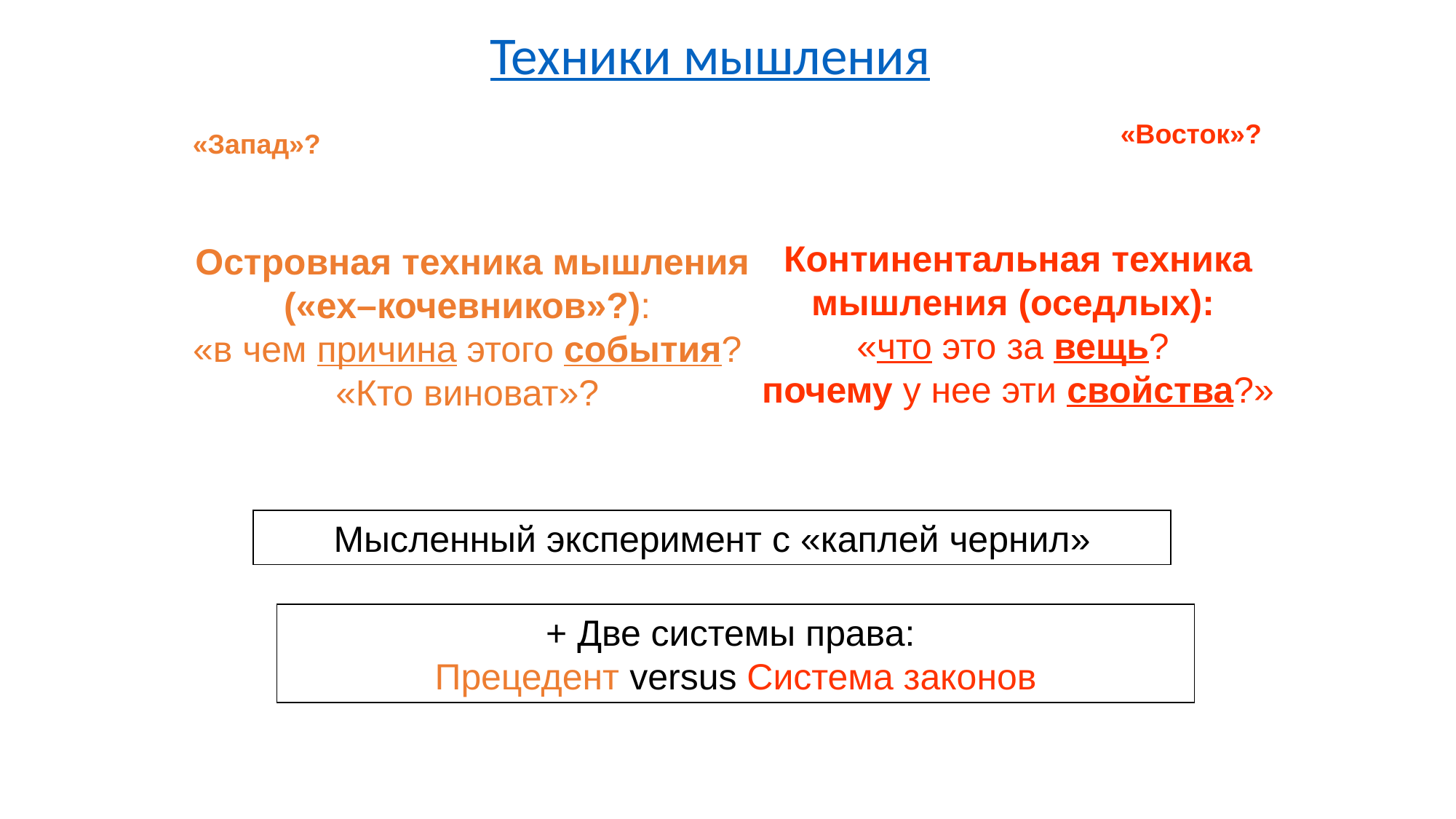

# Техники мышления
«Восток»?
«Запад»?
Континентальная техника мышления (оседлых):
«что это за вещь?
почему у нее эти свойства?»
Островная техника мышления («ex–кочевников»?):
«в чем причина этого события?
«Кто виноват»?
Мысленный эксперимент с «каплей чернил»
+ Две системы права:
Прецедент versus Система законов